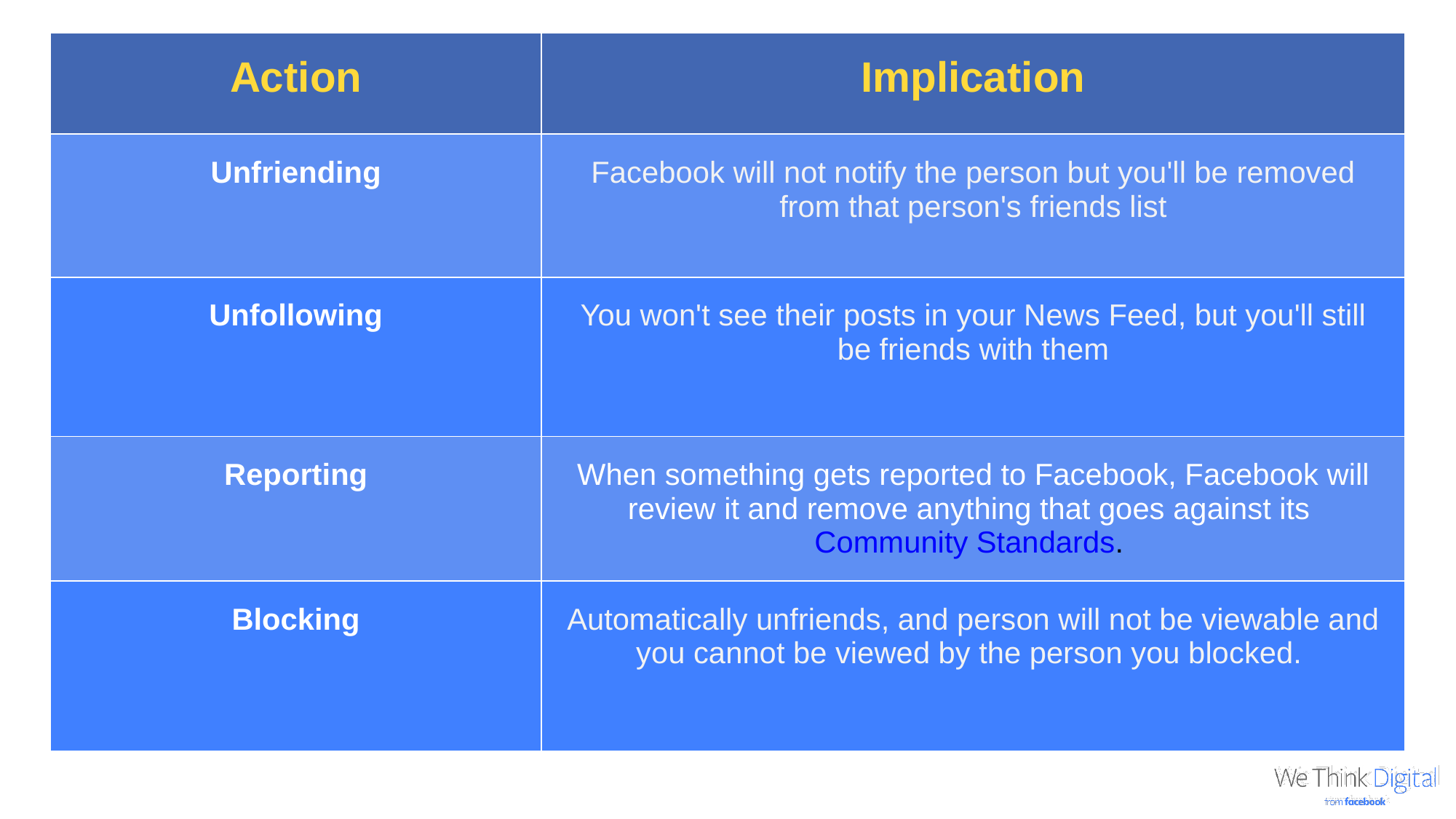

| Action | Implication |
| --- | --- |
| Unfriending | Facebook will not notify the person but you'll be removed from that person's friends list |
| Unfollowing | You won't see their posts in your News Feed, but you'll still be friends with them |
| Reporting | When something gets reported to Facebook, Facebook will review it and remove anything that goes against its Community Standards. |
| Blocking | Automatically unfriends, and person will not be viewable and you cannot be viewed by the person you blocked. |